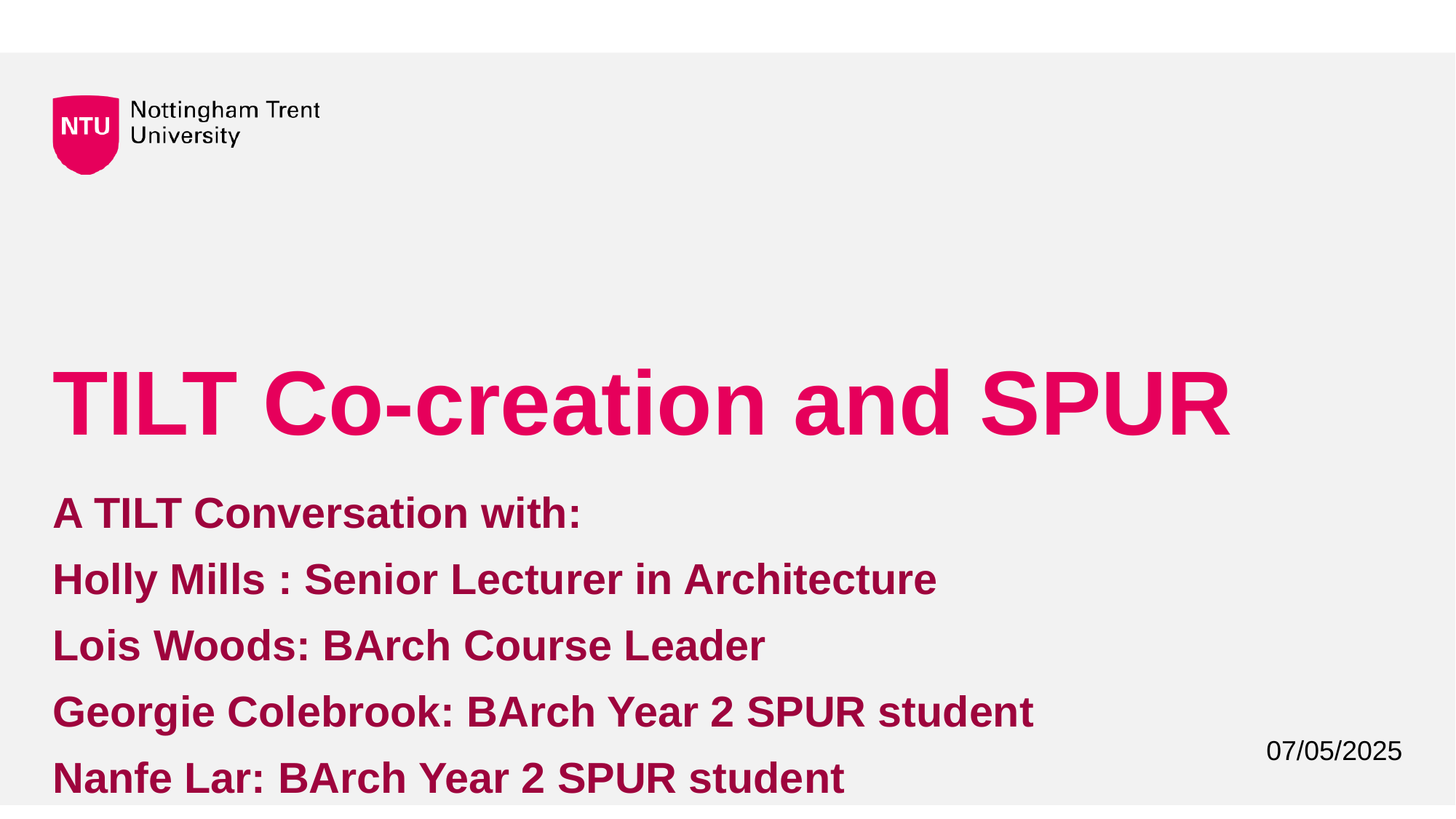

# TILT Co-creation and SPUR
A TILT Conversation with:
Holly Mills : Senior Lecturer in Architecture
Lois Woods: BArch Course Leader
Georgie Colebrook: BArch Year 2 SPUR student
Nanfe Lar: BArch Year 2 SPUR student

07/05/2025